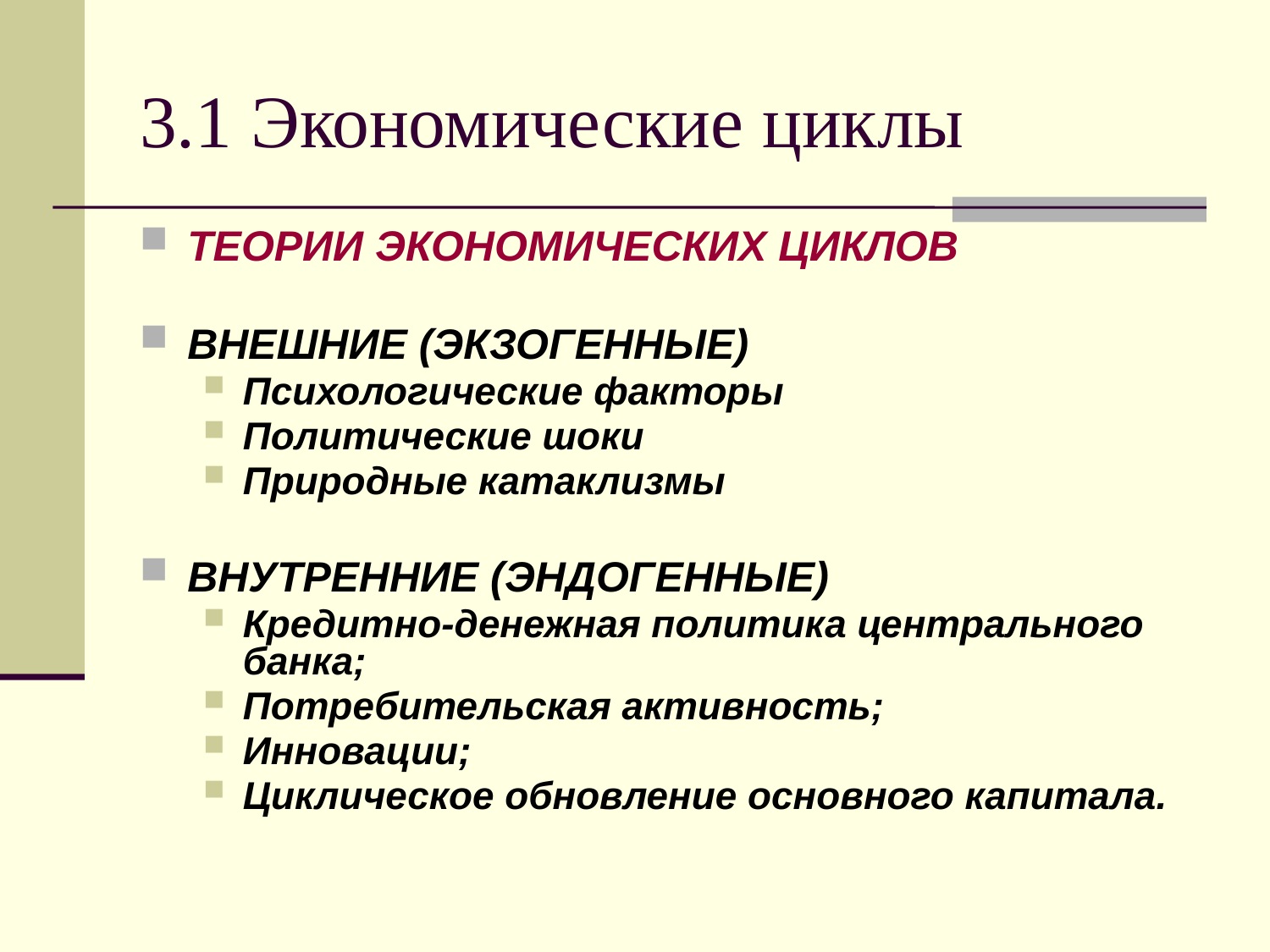

# 3.1 Экономические циклы
ТЕОРИИ ЭКОНОМИЧЕСКИХ ЦИКЛОВ

ВНЕШНИЕ (ЭКЗОГЕННЫЕ)
Психологические факторы
Политические шоки
Природные катаклизмы

ВНУТРЕННИЕ (ЭНДОГЕННЫЕ)
Кредитно-денежная политика центрального банка;
Потребительская активность;
Инновации;
Циклическое обновление основного капитала.